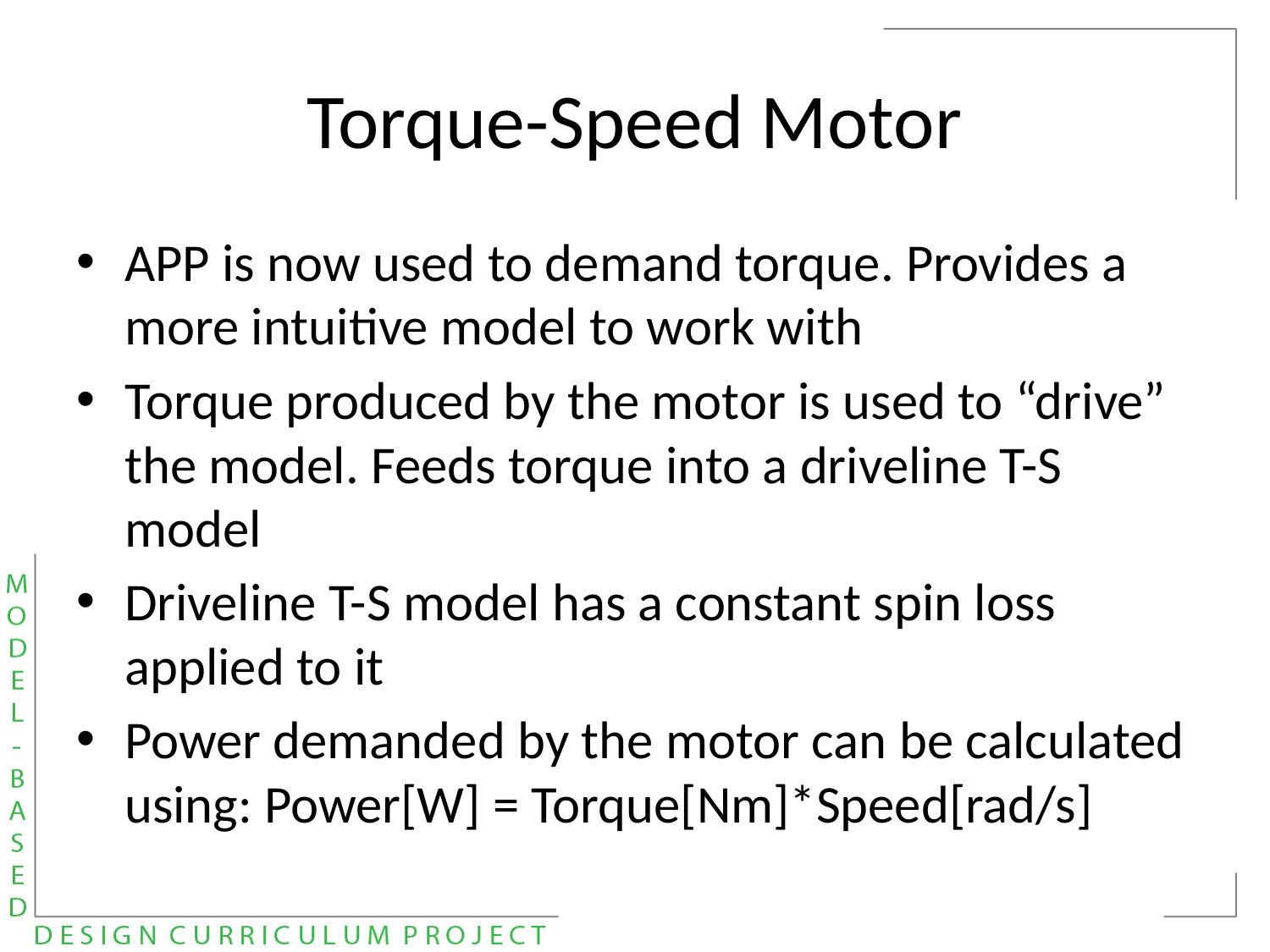

# Torque-Speed Motor
APP is now used to demand torque. Provides a more intuitive model to work with
Torque produced by the motor is used to “drive” the model. Feeds torque into a driveline T-S model
Driveline T-S model has a constant spin loss applied to it
Power demanded by the motor can be calculated using: Power[W] = Torque[Nm]*Speed[rad/s]